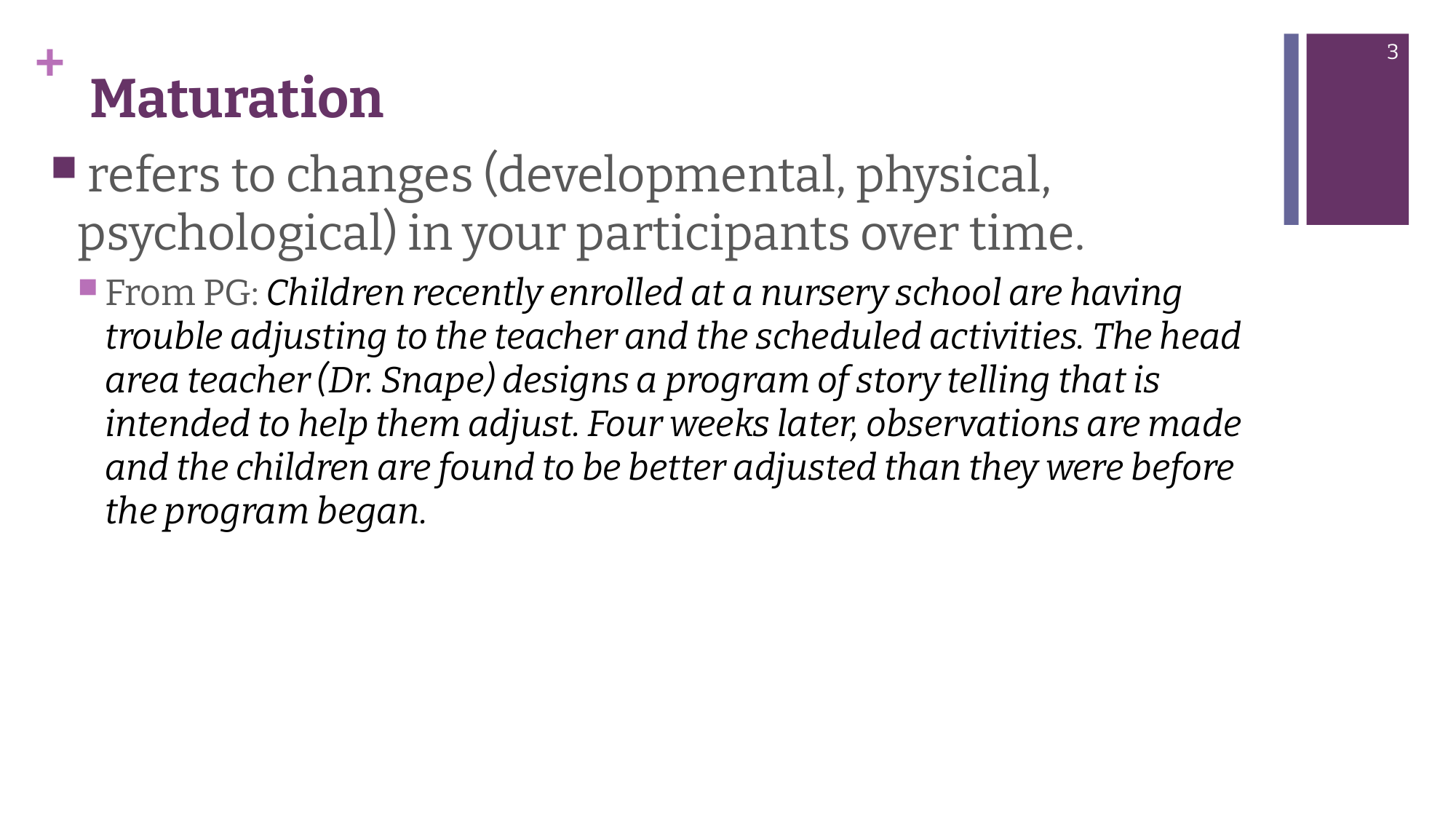

3
# Maturation
 refers to changes (developmental, physical, psychological) in your participants over time.
From PG: Children recently enrolled at a nursery school are having trouble adjusting to the teacher and the scheduled activities. The head area teacher (Dr. Snape) designs a program of story telling that is intended to help them adjust. Four weeks later, observations are made and the children are found to be better adjusted than they were before the program began.